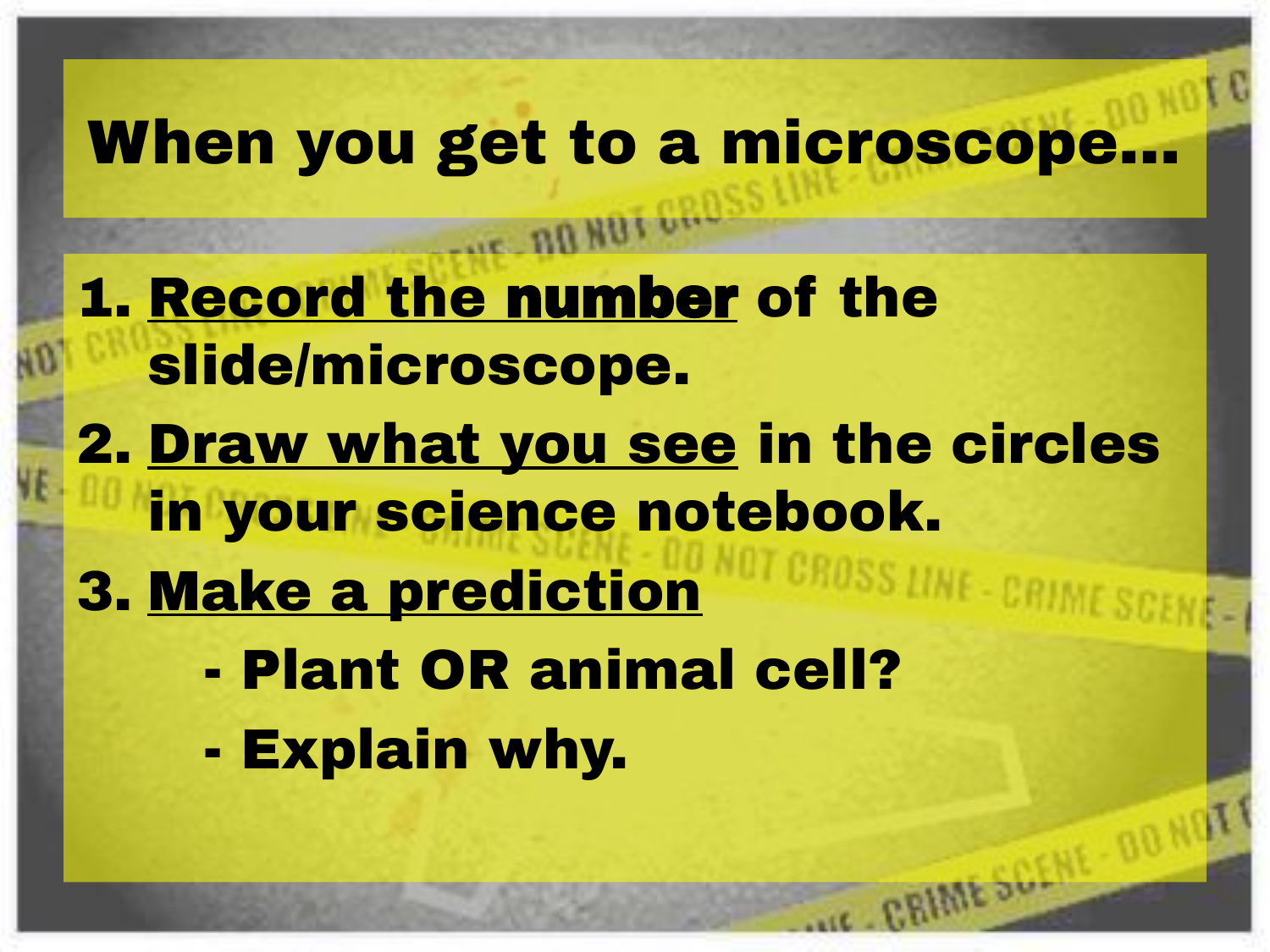

#
When you get to a microscope…
Record the number of the slide/microscope.
Draw what you see in the circles in your science notebook.
Make a prediction
	- Plant OR animal cell?
	- Explain why.